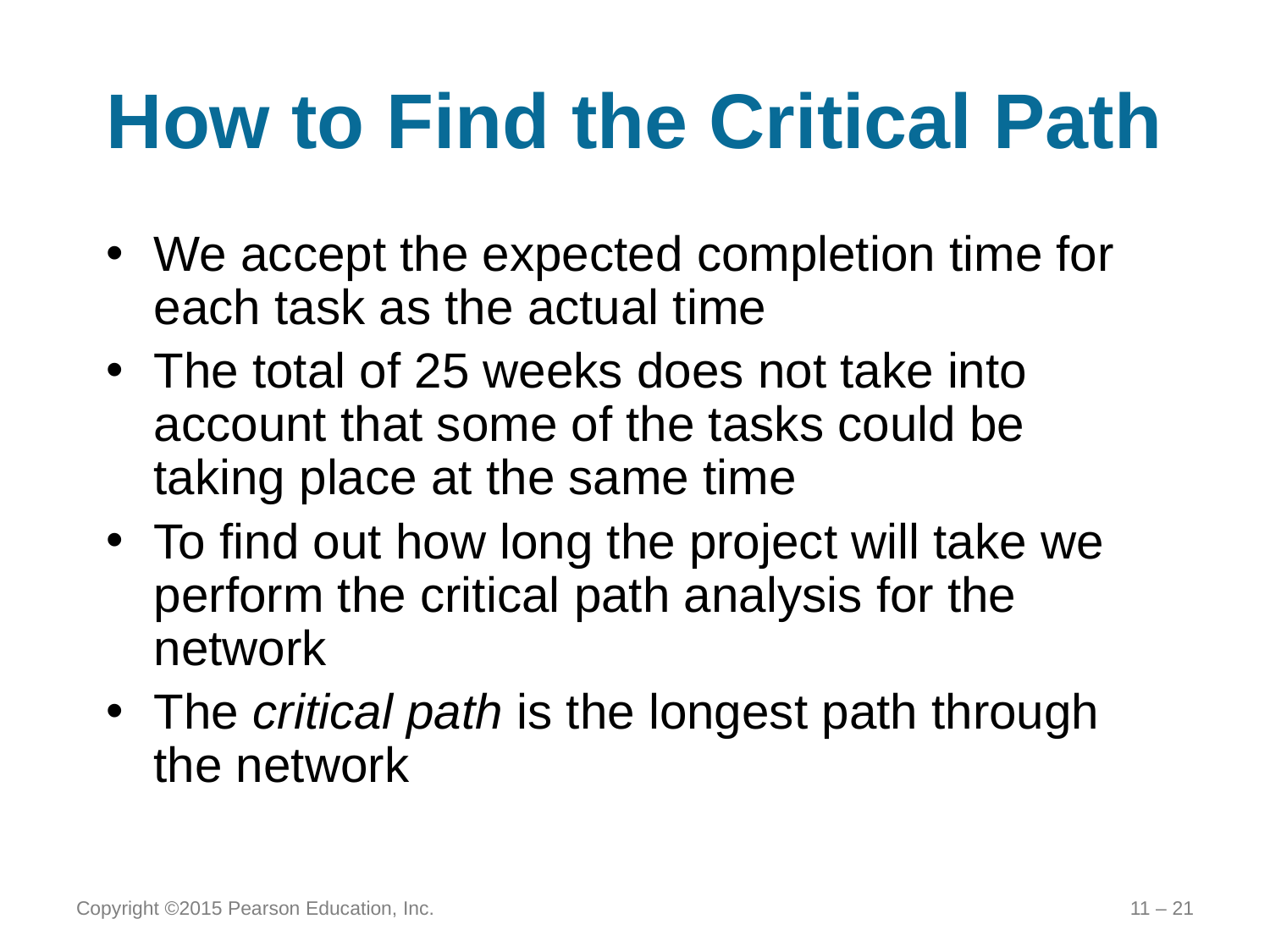

# How to Find the Critical Path
We accept the expected completion time for each task as the actual time
The total of 25 weeks does not take into account that some of the tasks could be taking place at the same time
To find out how long the project will take we perform the critical path analysis for the network
The critical path is the longest path through the network
Copyright ©2015 Pearson Education, Inc.
11 – 21